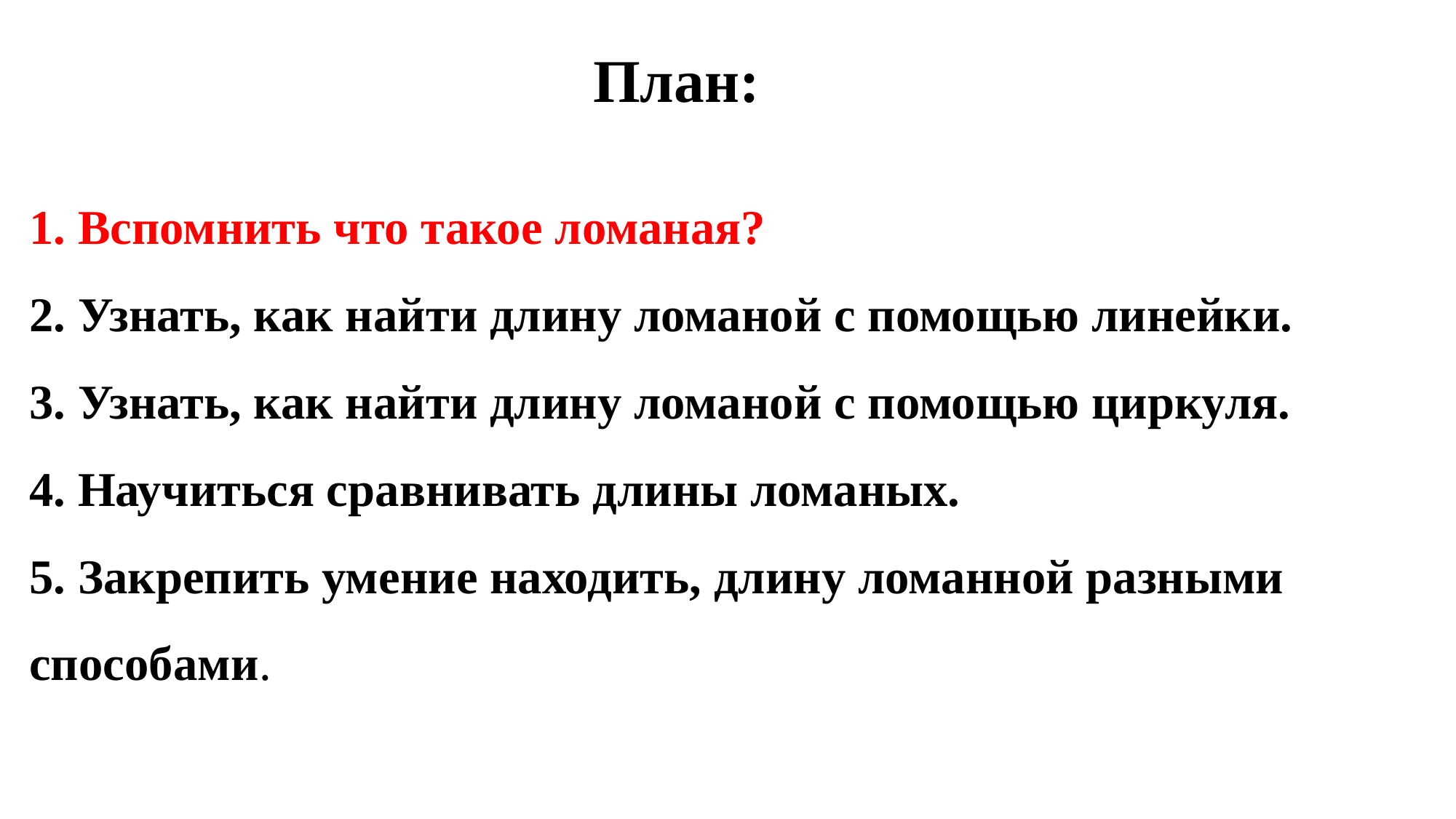

План:
1. Вспомнить что такое ломаная?
2. Узнать, как найти длину ломаной с помощью линейки.
3. Узнать, как найти длину ломаной с помощью циркуля.
4. Научиться сравнивать длины ломаных.
5. Закрепить умение находить, длину ломанной разными способами.